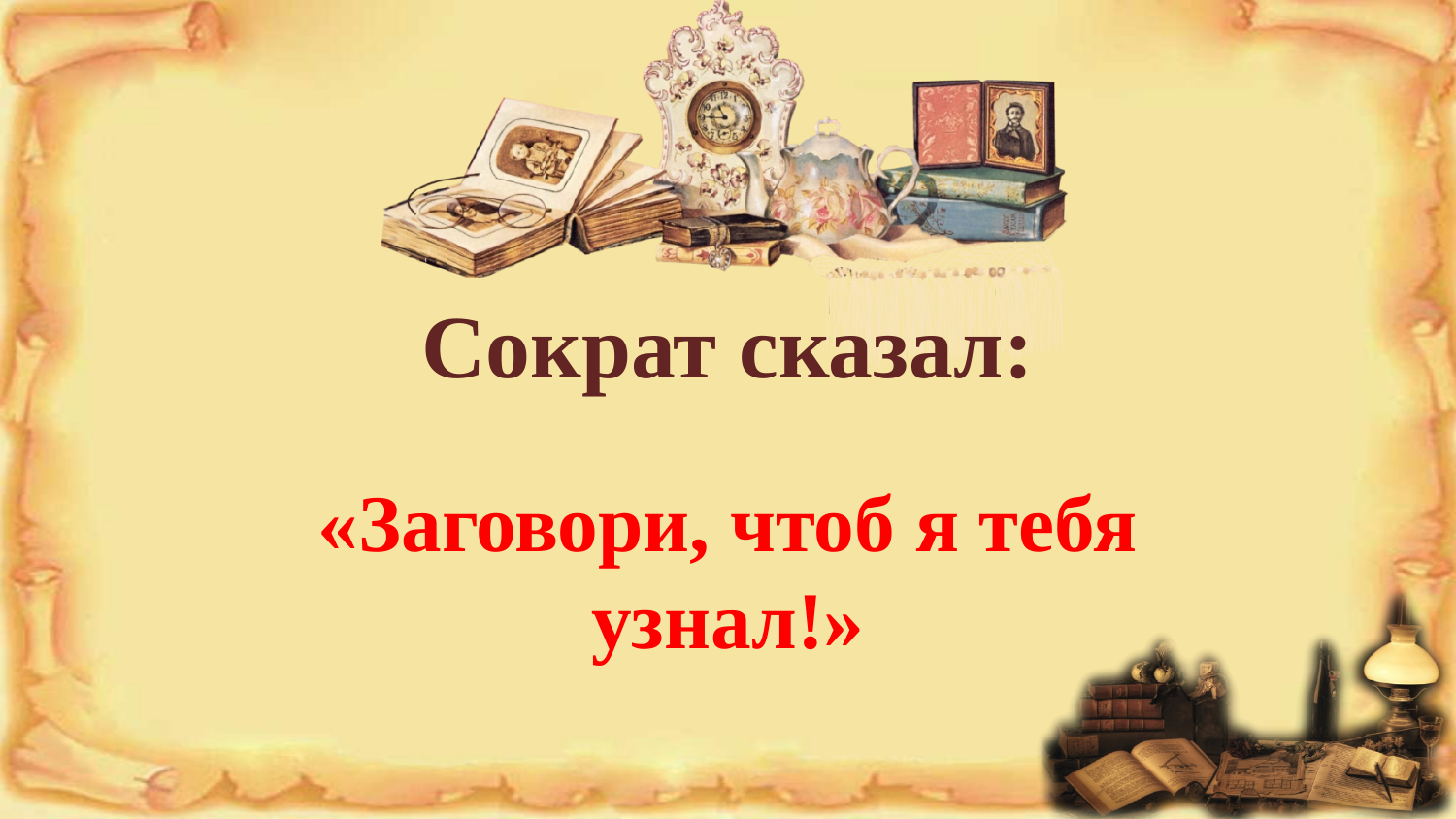

# Сократ сказал:
«Заговори, чтоб я тебя узнал!»